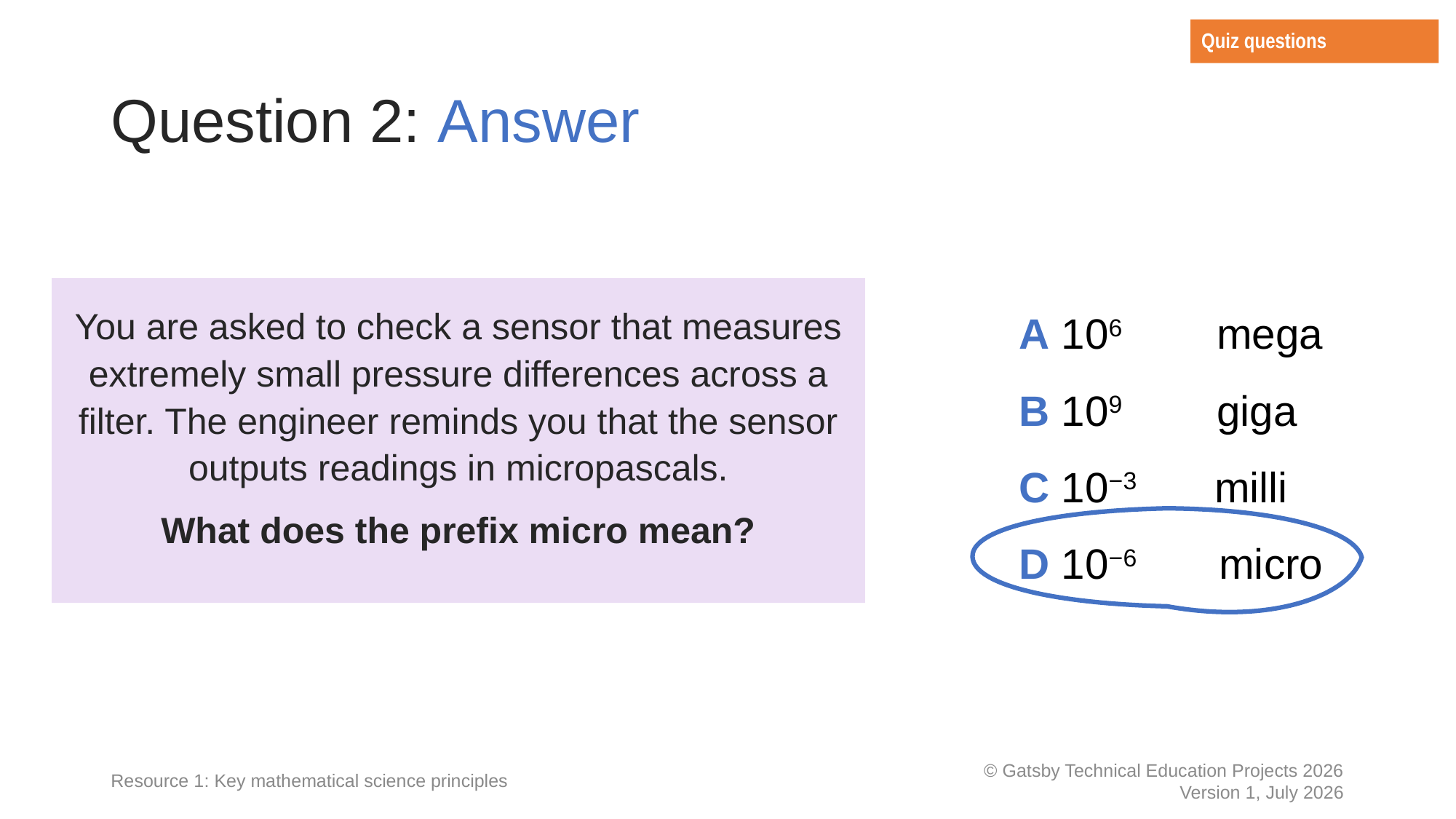

Quiz questions
styles
# Question 2: Answer
You are asked to check a sensor that measures extremely small pressure differences across a filter. The engineer reminds you that the sensor outputs readings in micropascals.
What does the prefix micro mean?

A 106        mega
B 109        giga
C 10−3       milli
D 10−6       micro

Resource 1: Key mathematical science principles